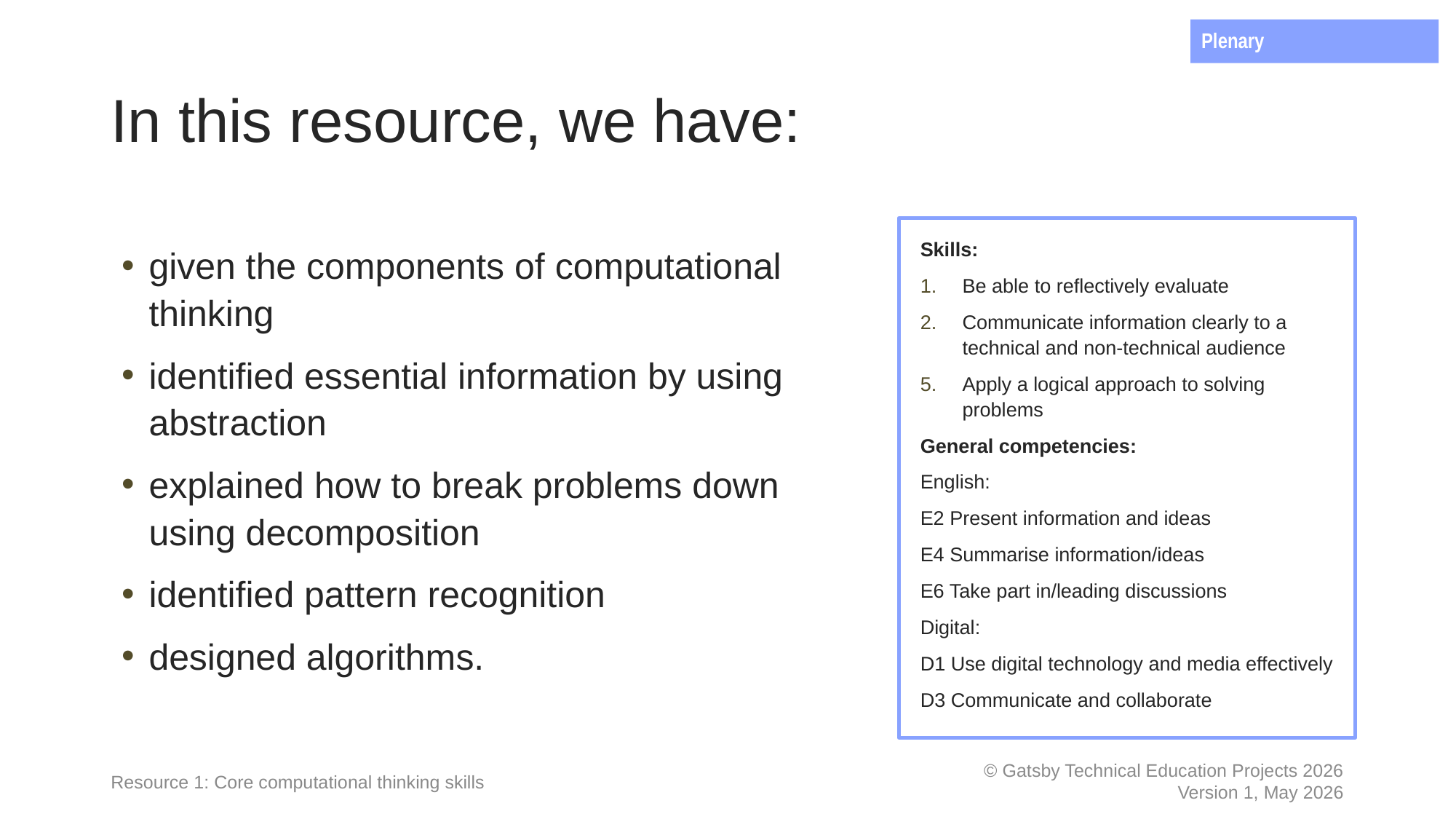

Plenary
# In this resource, we have:
given the components of computational thinking
identified essential information by using abstraction
explained how to break problems down using decomposition
identified pattern recognition
designed algorithms.
Skills:
Be able to reflectively evaluate
Communicate information clearly to a technical and non-technical audience
Apply a logical approach to solving problems
General competencies:
English:
E2 Present information and ideas
E4 Summarise information/ideas
E6 Take part in/leading discussions
Digital:
D1 Use digital technology and media effectively
D3 Communicate and collaborate
Resource 1: Core computational thinking skills